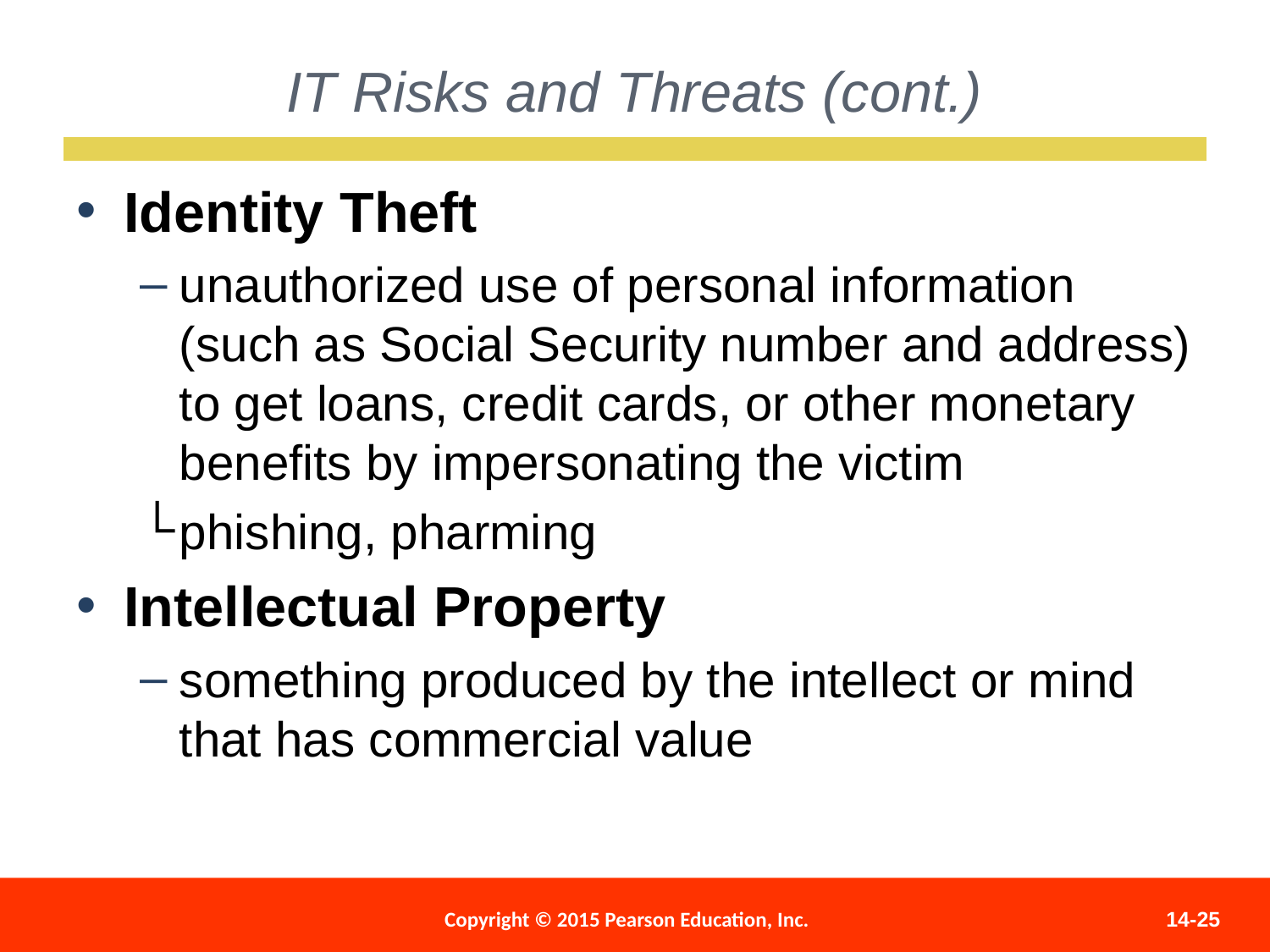

IT Risks and Threats (cont.)
Identity Theft
unauthorized use of personal information (such as Social Security number and address) to get loans, credit cards, or other monetary benefits by impersonating the victim
phishing, pharming
Intellectual Property
something produced by the intellect or mind that has commercial value